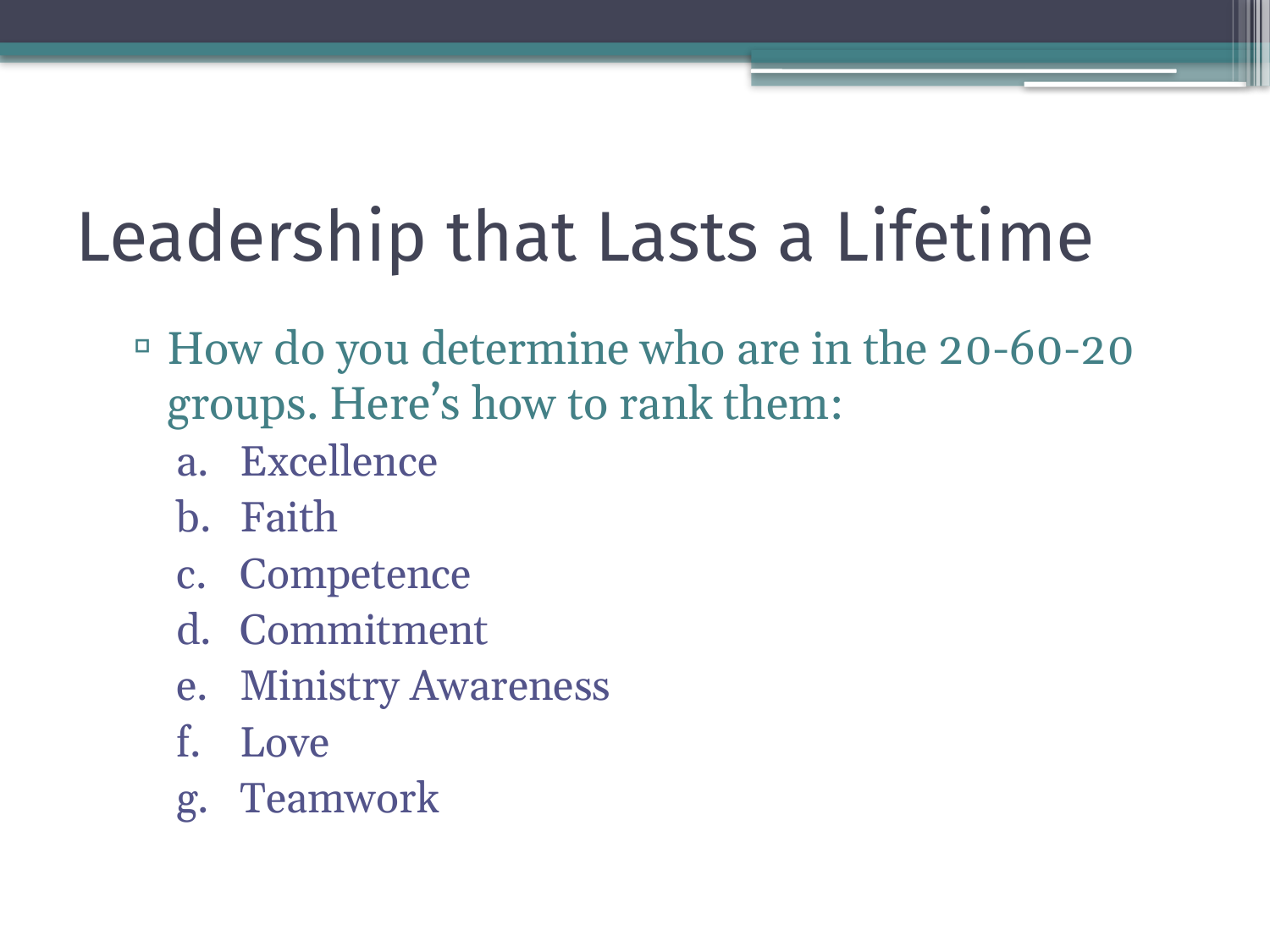

# Leadership that Lasts a Lifetime
How do you determine who are in the 20-60-20 groups. Here’s how to rank them:
Excellence
Faith
Competence
Commitment
Ministry Awareness
Love
Teamwork